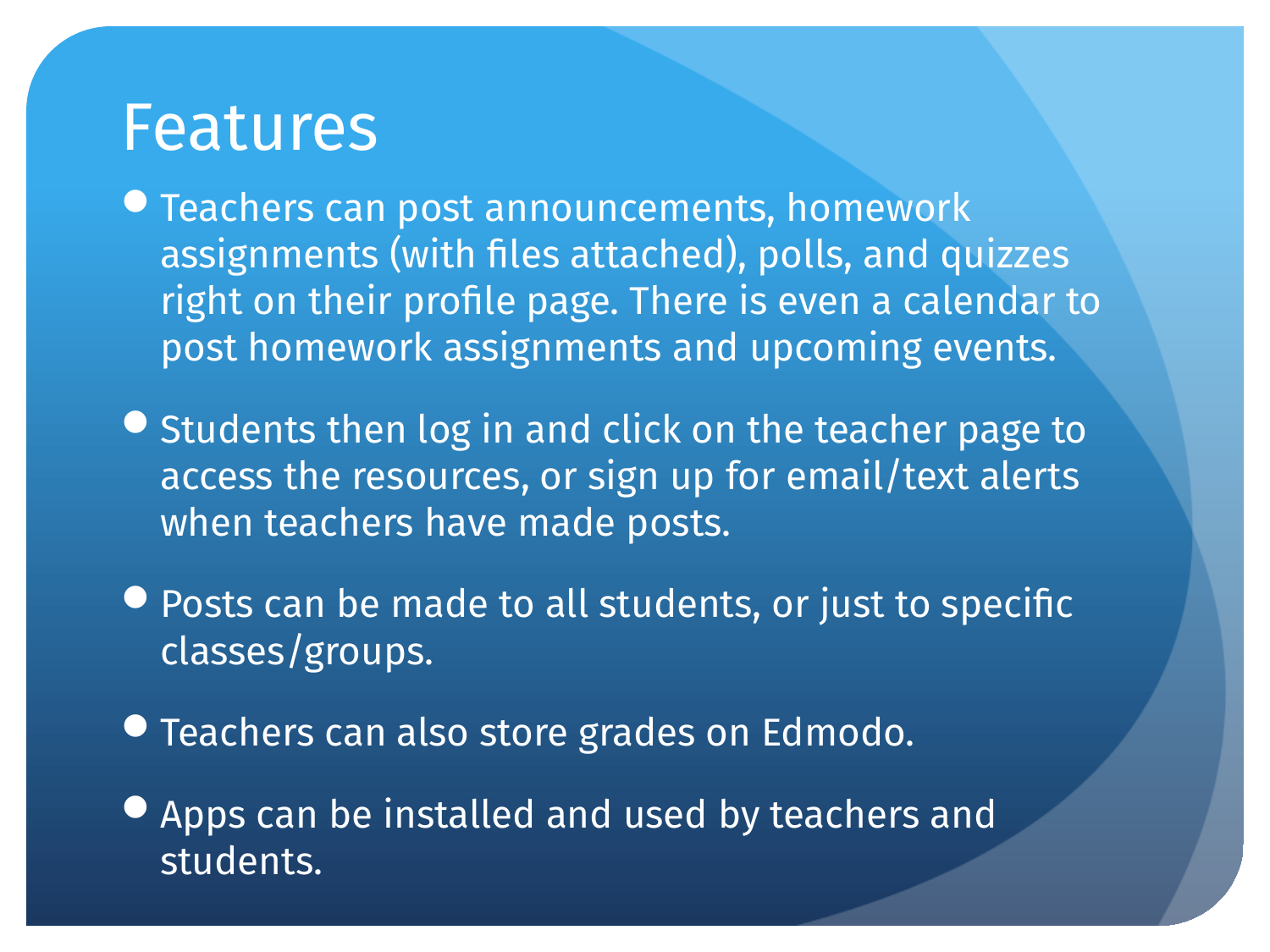

# Features
Teachers can post announcements, homework assignments (with files attached), polls, and quizzes right on their profile page. There is even a calendar to post homework assignments and upcoming events.
Students then log in and click on the teacher page to access the resources, or sign up for email/text alerts when teachers have made posts.
Posts can be made to all students, or just to specific classes/groups.
Teachers can also store grades on Edmodo.
Apps can be installed and used by teachers and students.